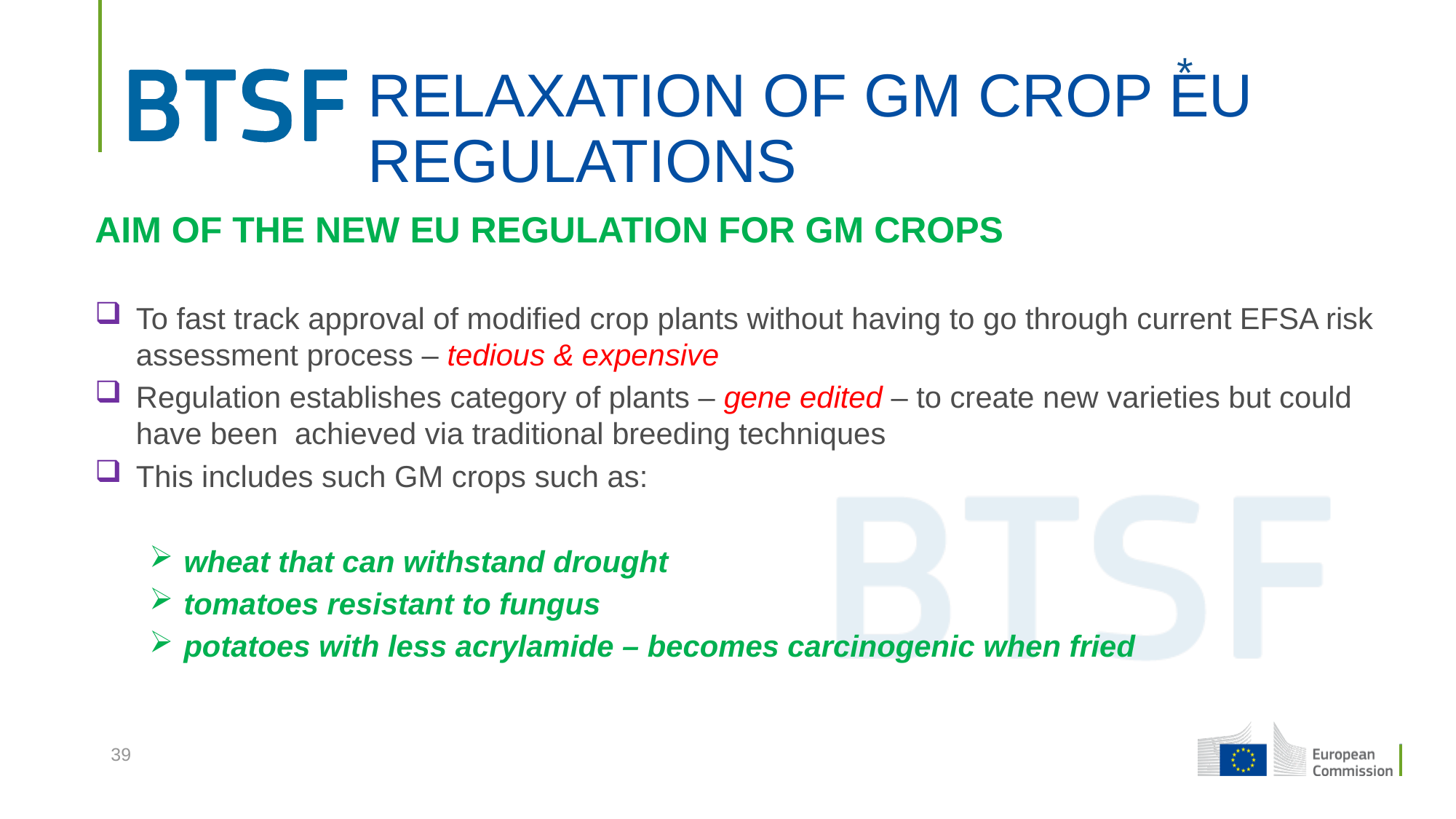

*
# RELAXATION OF GM CROP EU REGULATIONS
AIM OF THE NEW EU REGULATION FOR GM CROPS

To fast track approval of modified crop plants without having to go through current EFSA risk assessment process – tedious & expensive
Regulation establishes category of plants – gene edited – to create new varieties but could have been  achieved via traditional breeding techniques
This includes such GM crops such as:

wheat that can withstand drought
tomatoes resistant to fungus
potatoes with less acrylamide – becomes carcinogenic when fried

39